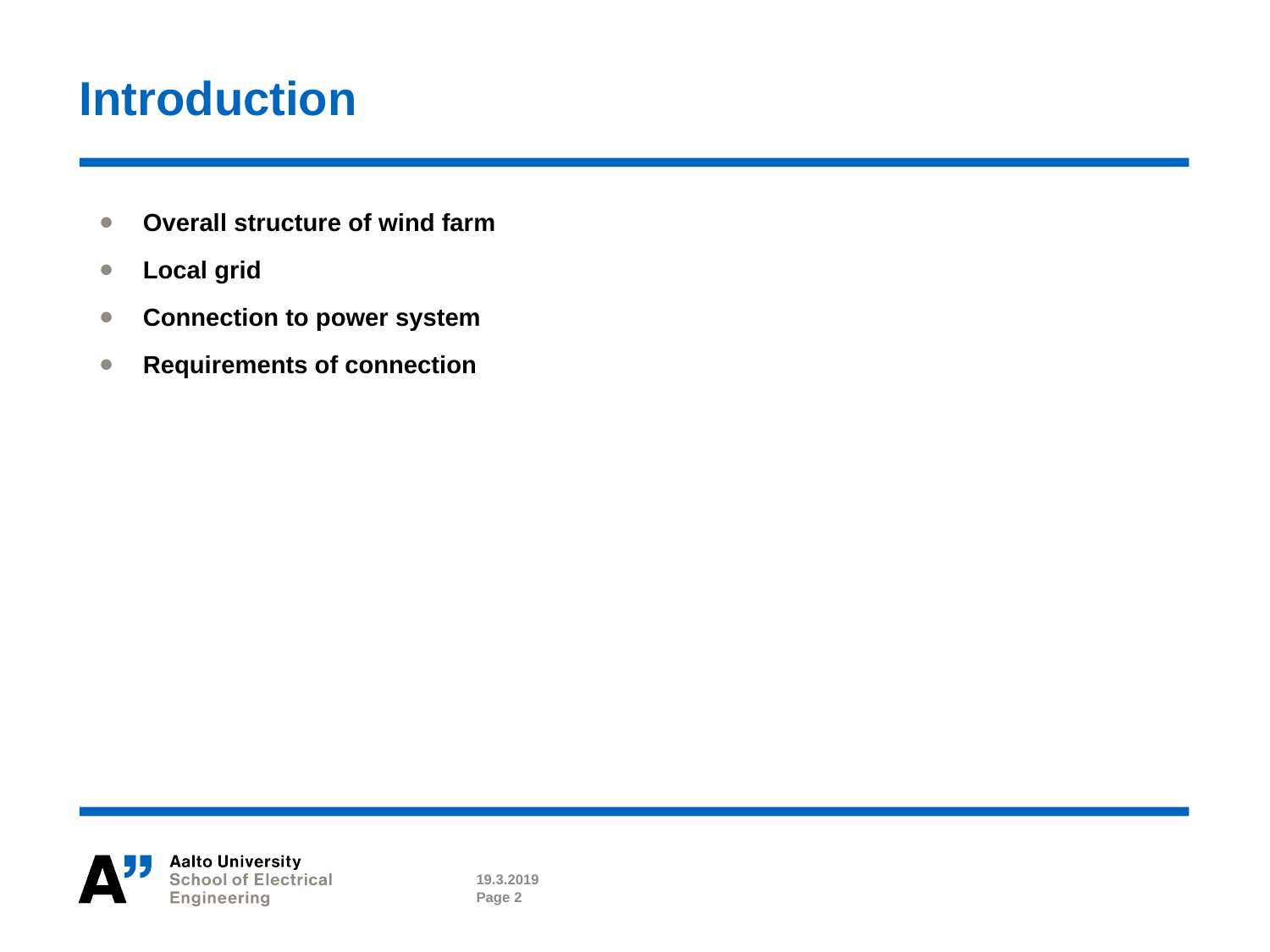

# Introduction
Overall structure of wind farm
Local grid
Connection to power system
Requirements of connection

19.3.2019
Page 2